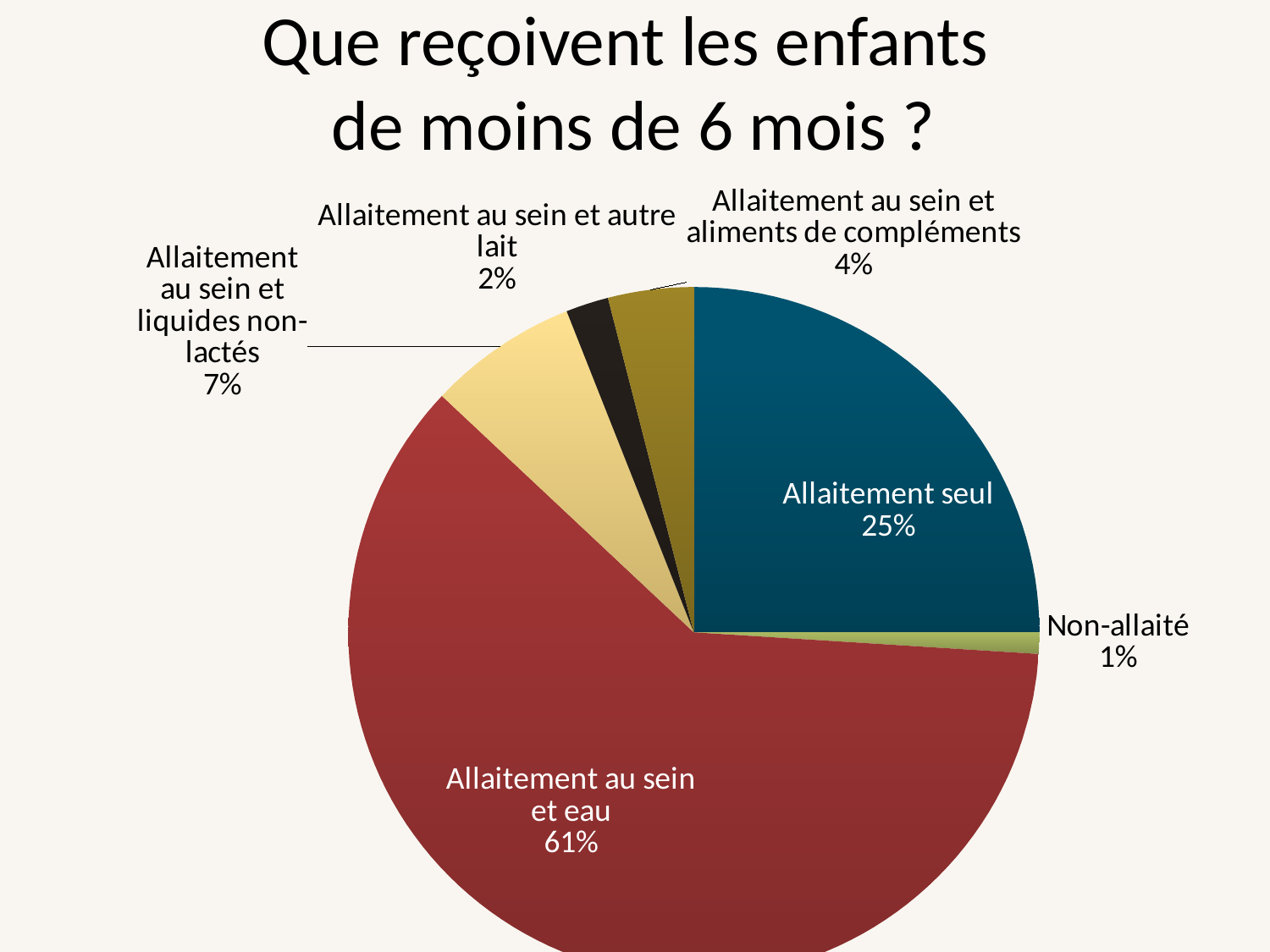

# Que reçoivent les enfants de moins de 6 mois ?

### Chart

| Category | Sales |
|---|---|
| Allaitement seul | 25.0 |
| Non-allaité | 1.0 |
| Allaitement au sein et eau | 61.0 |
| Allaitement au sein et liquides non-lactés | 7.0 |
| Allaitement au sein et autre lait | 2.0 |
| Allaitement au sein et aliments de compléments | 4.0 |